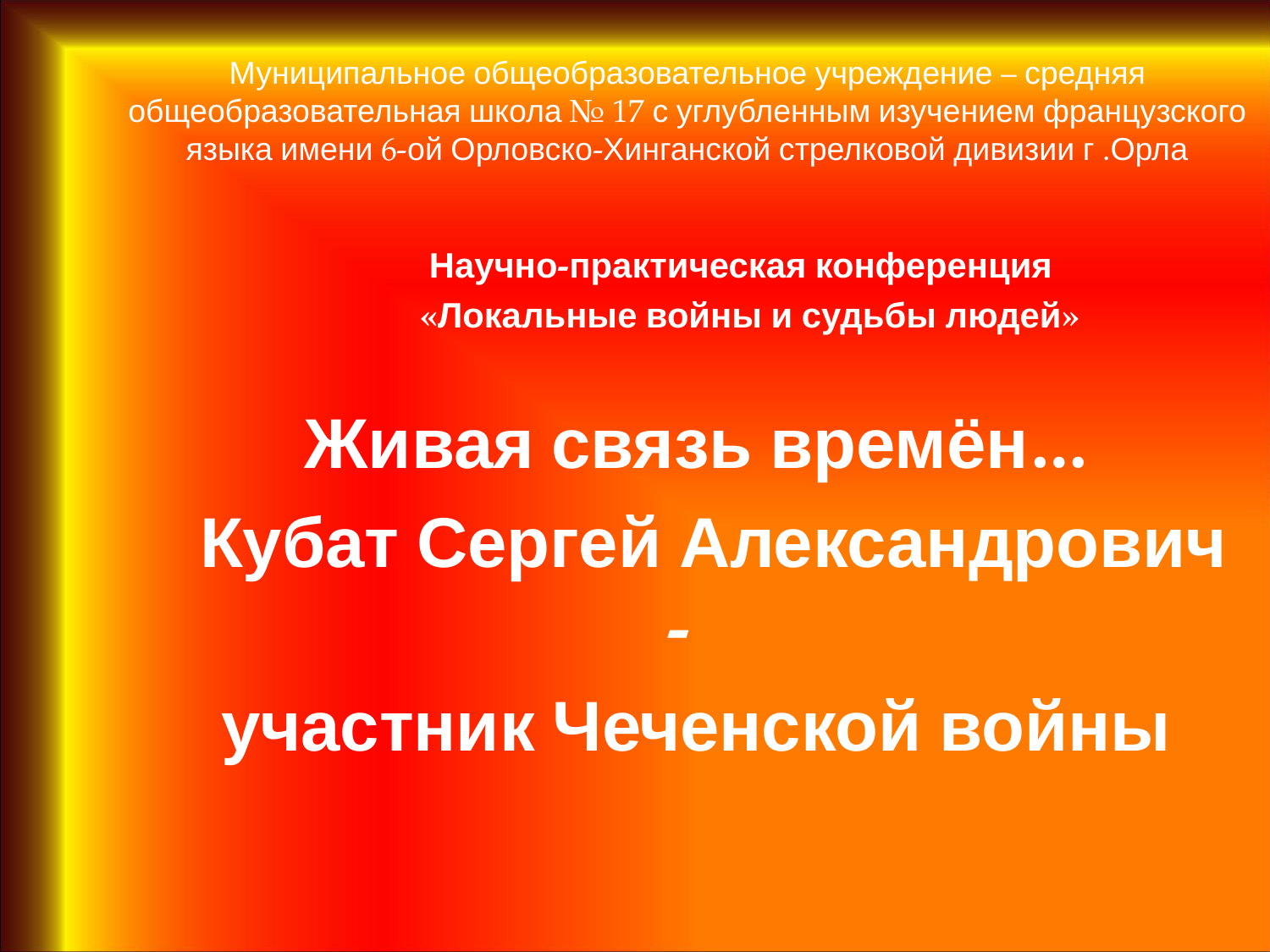

Муниципальное общеобразовательное учреждение – средняя общеобразовательная школа № 17 с углубленным изучением французского языка имени 6-ой Орловско-Хинганской стрелковой дивизии г .Орла

            Научно-практическая конференция
              «Локальные войны и судьбы людей»

   Живая связь времён…
    Кубат Сергей Александрович  -
   участник Чеченской войны